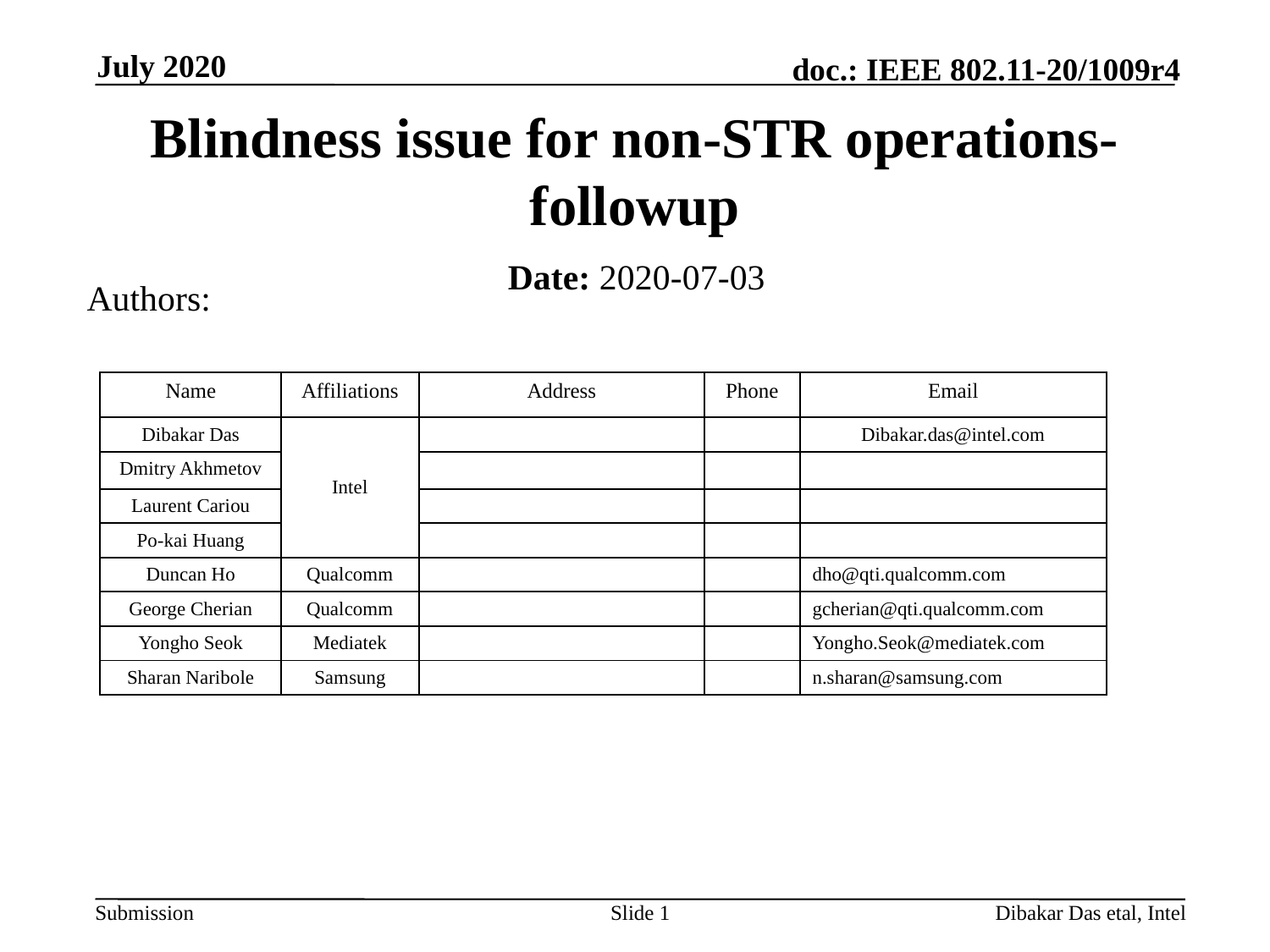

July 2020
# Blindness issue for non-STR operations-followup
Date: 2020-07-03
Authors:
| Name | Affiliations | Address | Phone | Email |
| --- | --- | --- | --- | --- |
| Dibakar Das | Intel |  |  | Dibakar.das@intel.com |
| Dmitry Akhmetov |  |  |  |  |
| Laurent Cariou |  |  |  |  |
| Po-kai Huang |  |  |  |  |
| Duncan Ho | Qualcomm |  |  | dho@qti.qualcomm.com |
| George Cherian | Qualcomm |  |  | gcherian@qti.qualcomm.com |
| Yongho Seok | Mediatek |  |  | Yongho.Seok@mediatek.com |
| Sharan Naribole | Samsung |  |  | n.sharan@samsung.com |
Slide 1
Dibakar Das etal, Intel